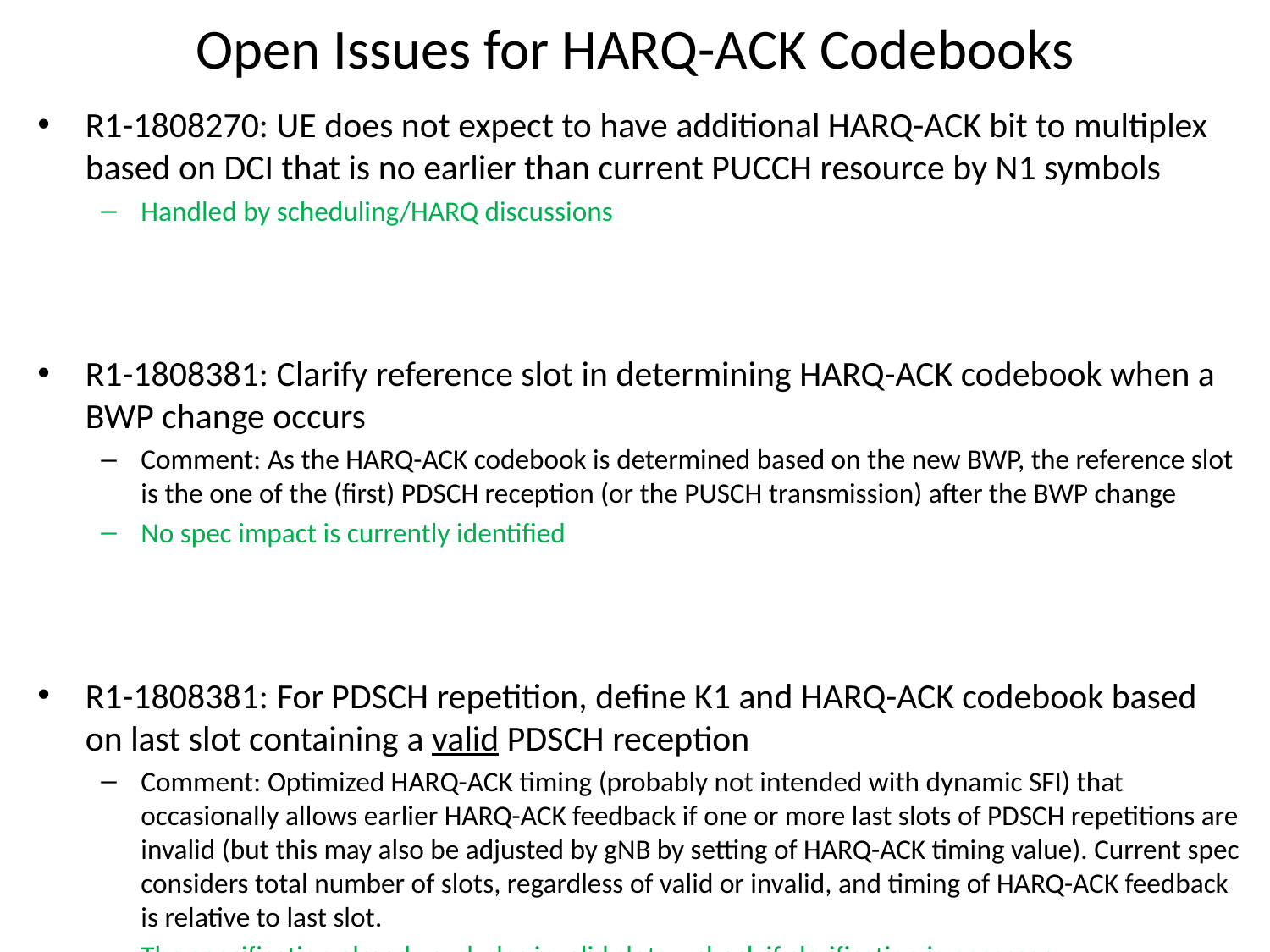

# Open Issues for HARQ-ACK Codebooks
R1-1808270: UE does not expect to have additional HARQ-ACK bit to multiplex based on DCI that is no earlier than current PUCCH resource by N1 symbols
Handled by scheduling/HARQ discussions

R1-1808381: Clarify reference slot in determining HARQ-ACK codebook when a BWP change occurs
Comment: As the HARQ-ACK codebook is determined based on the new BWP, the reference slot is the one of the (first) PDSCH reception (or the PUSCH transmission) after the BWP change
No spec impact is currently identified

R1-1808381: For PDSCH repetition, define K1 and HARQ-ACK codebook based on last slot containing a valid PDSCH reception
Comment: Optimized HARQ-ACK timing (probably not intended with dynamic SFI) that occasionally allows earlier HARQ-ACK feedback if one or more last slots of PDSCH repetitions are invalid (but this may also be adjusted by gNB by setting of HARQ-ACK timing value). Current spec considers total number of slots, regardless of valid or invalid, and timing of HARQ-ACK feedback is relative to last slot.
The specification already excludes invalid slots – check if clarification is necessary